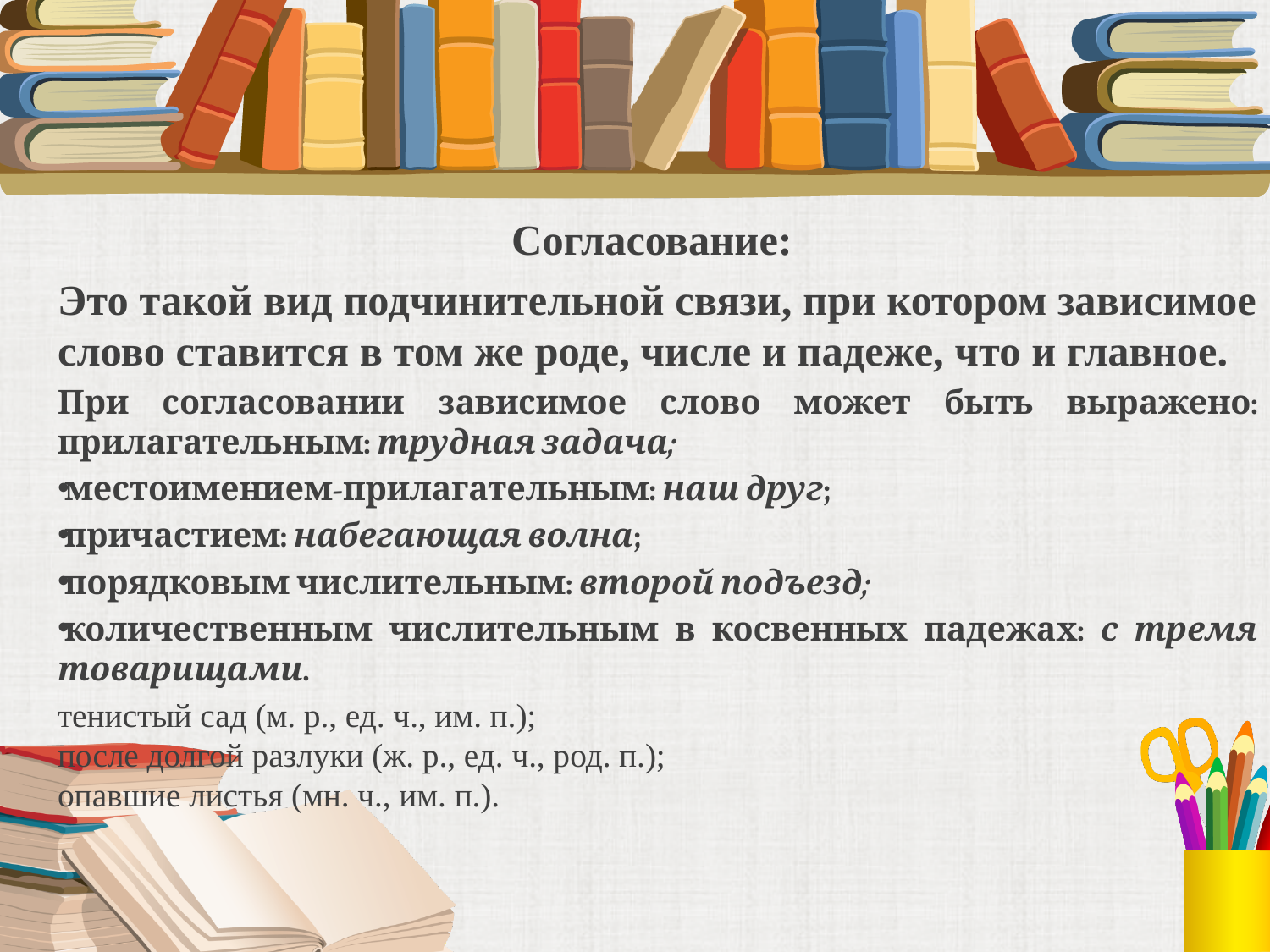

#
Согласование:
Это такой вид подчинительной связи, при котором зависимое слово ставится в том же роде, числе и падеже, что и главное.
При согласовании зависимое слово может быть выражено:
прилагательным: трудная задача;
местоимением-прилагательным: наш друг;
причастием: набегающая волна;
порядковым числительным: второй подъезд;
количественным числительным в косвенных падежах: с тремя товарищами.
тенистый сад (м. р., ед. ч., им. п.);
после долгой разлуки (ж. р., ед. ч., род. п.);
опавшие листья (мн. ч., им. п.).